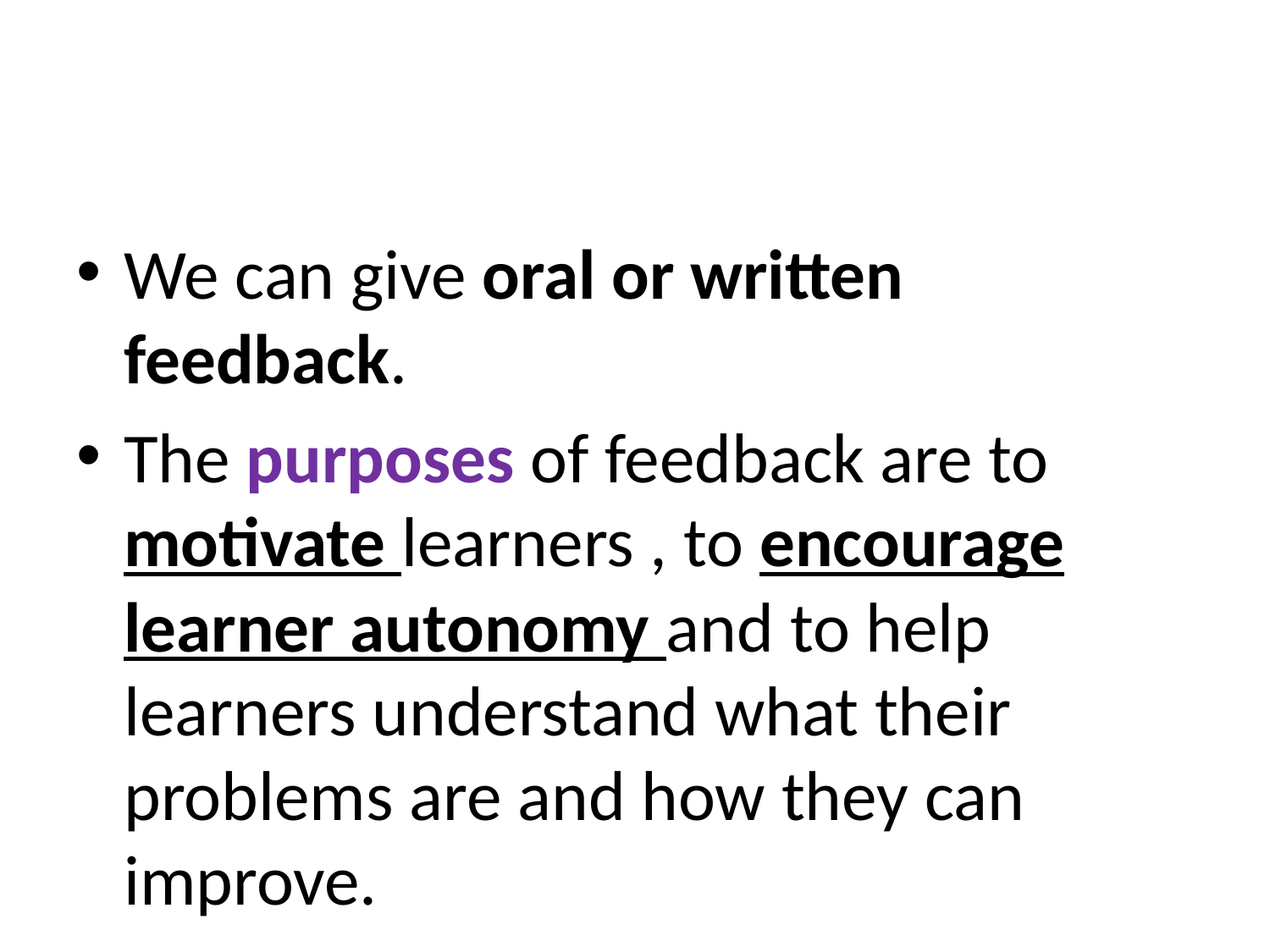

#
We can give oral or written feedback.
The purposes of feedback are to motivate learners , to encourage learner autonomy and to help learners understand what their problems are and how they can improve.